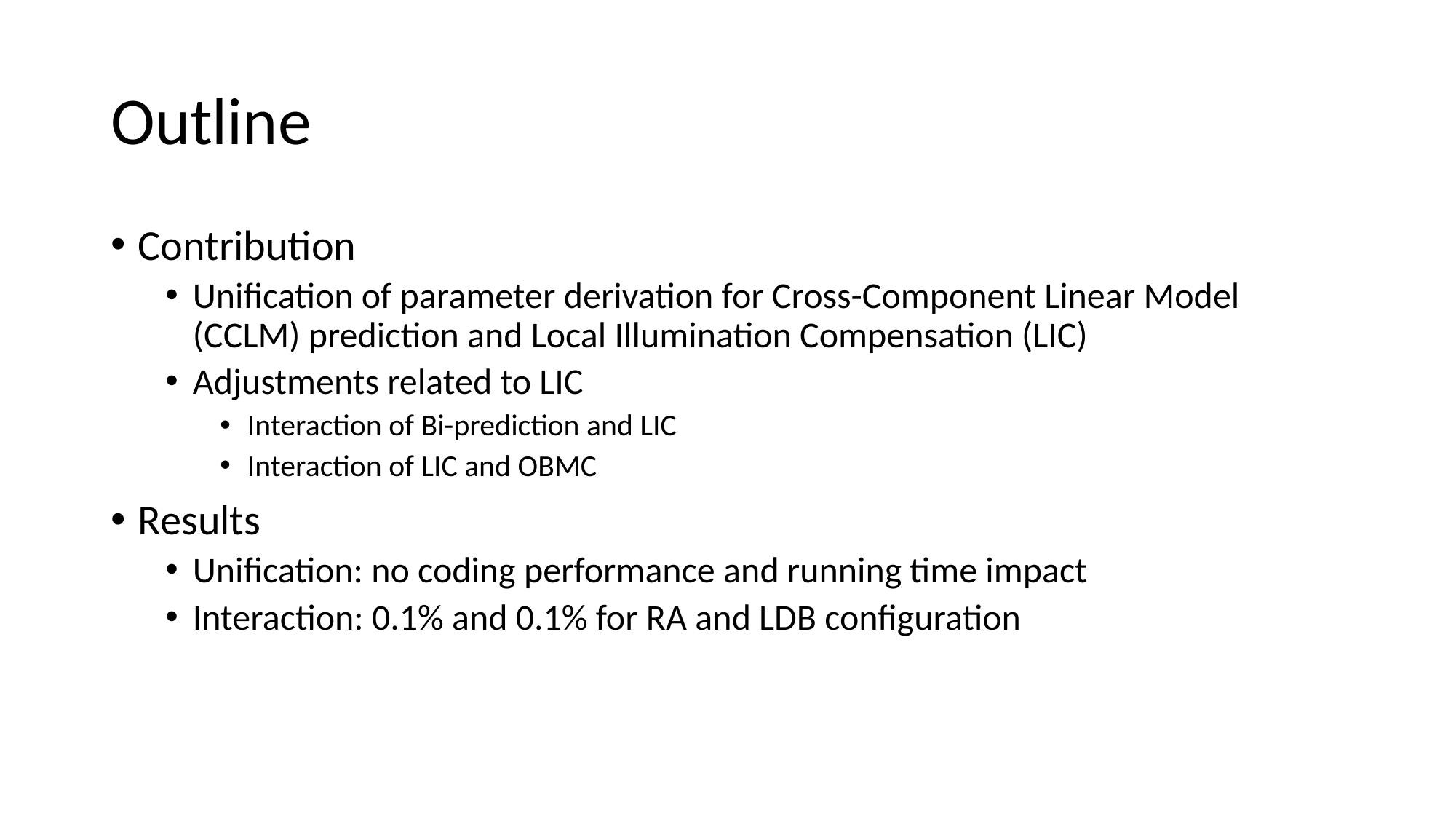

# Outline
Contribution
Unification of parameter derivation for Cross-Component Linear Model (CCLM) prediction and Local Illumination Compensation (LIC)
Adjustments related to LIC
Interaction of Bi-prediction and LIC
Interaction of LIC and OBMC
Results
Unification: no coding performance and running time impact
Interaction: 0.1% and 0.1% for RA and LDB configuration